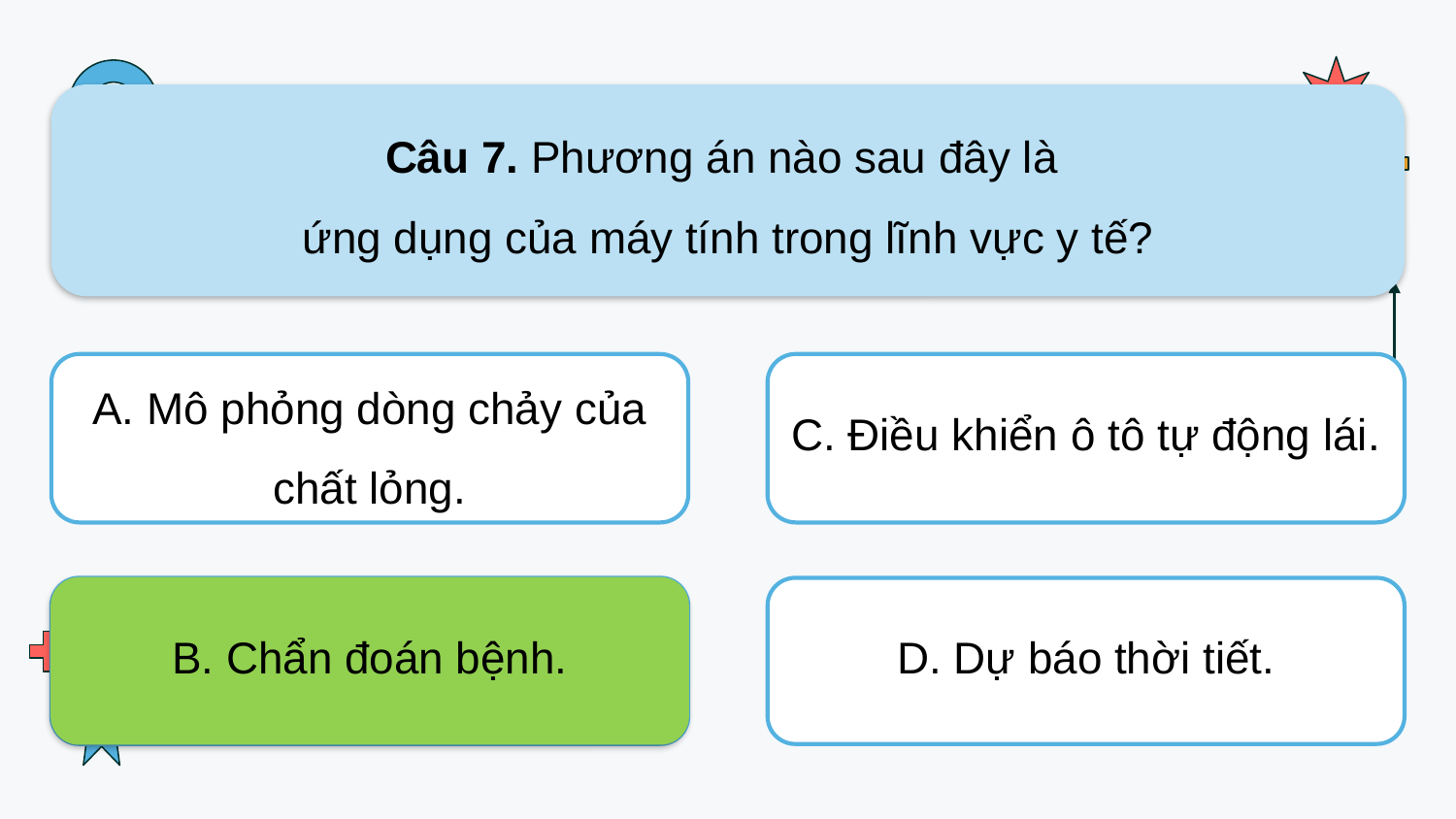

Câu 7. Phương án nào sau đây là
ứng dụng của máy tính trong lĩnh vực y tế?
A. Mô phỏng dòng chảy của chất lỏng.
C. Điều khiển ô tô tự động lái.
B. Chẩn đoán bệnh.
B. Chẩn đoán bệnh.
D. Dự báo thời tiết.